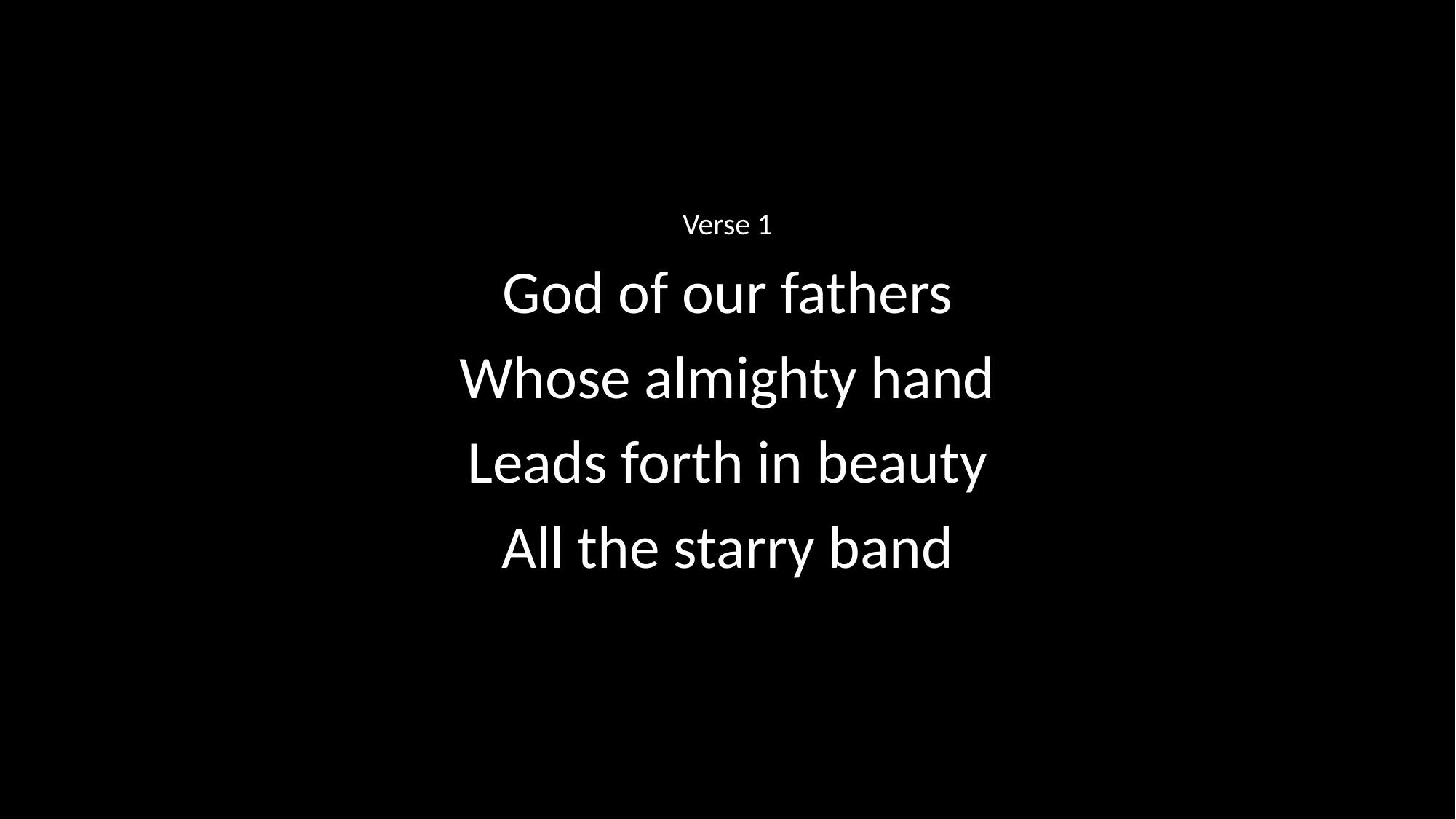

Verse 1
God of our fathers
Whose almighty hand
Leads forth in beauty
All the starry band